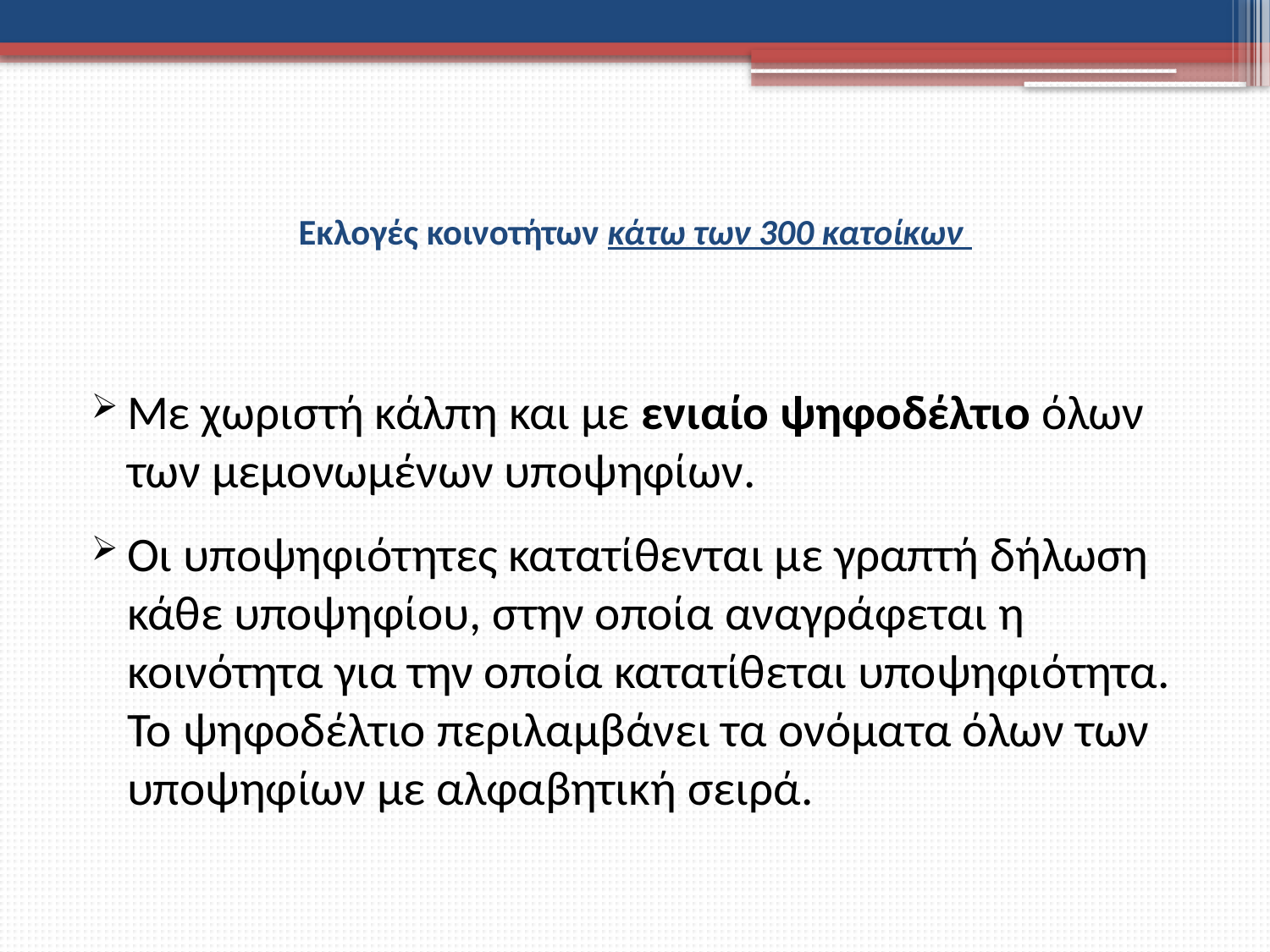

# Εκλογές κοινοτήτων κάτω των 300 κατοίκων

Με χωριστή κάλπη και με ενιαίο ψηφοδέλτιο όλων των μεμονωμένων υποψηφίων.
Οι υποψηφιότητες κατατίθενται με γραπτή δήλωση κάθε υποψηφίου, στην οποία αναγράφεται η κοινότητα για την οποία κατατίθεται υποψηφιότητα. Το ψηφοδέλτιο περιλαμβάνει τα ονόματα όλων των υποψηφίων με αλφαβητική σειρά.